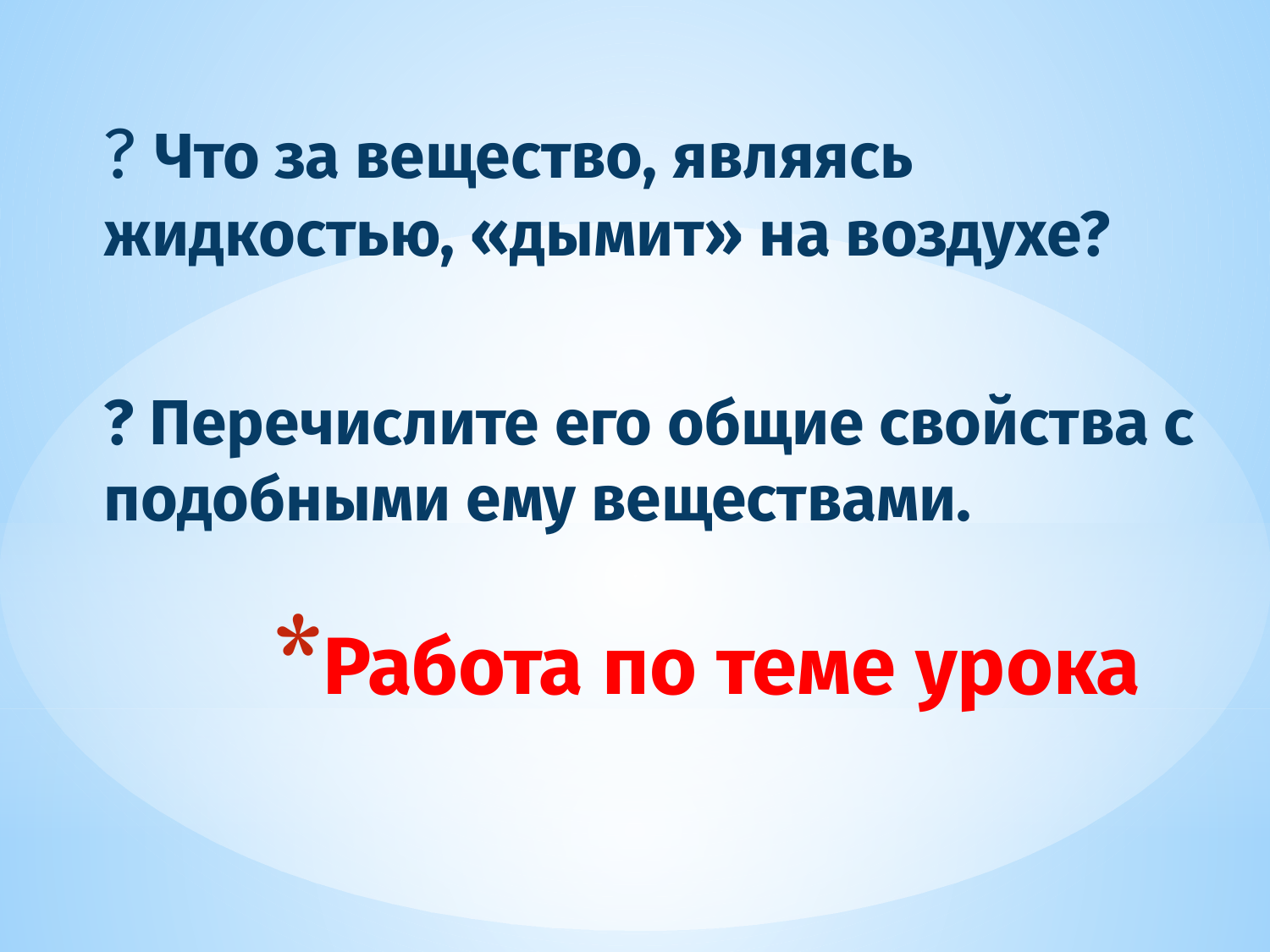

? Что за вещество, являясь жидкостью, «дымит» на воздухе?

? Перечислите его общие свойства с подобными ему веществами.
# Работа по теме урока